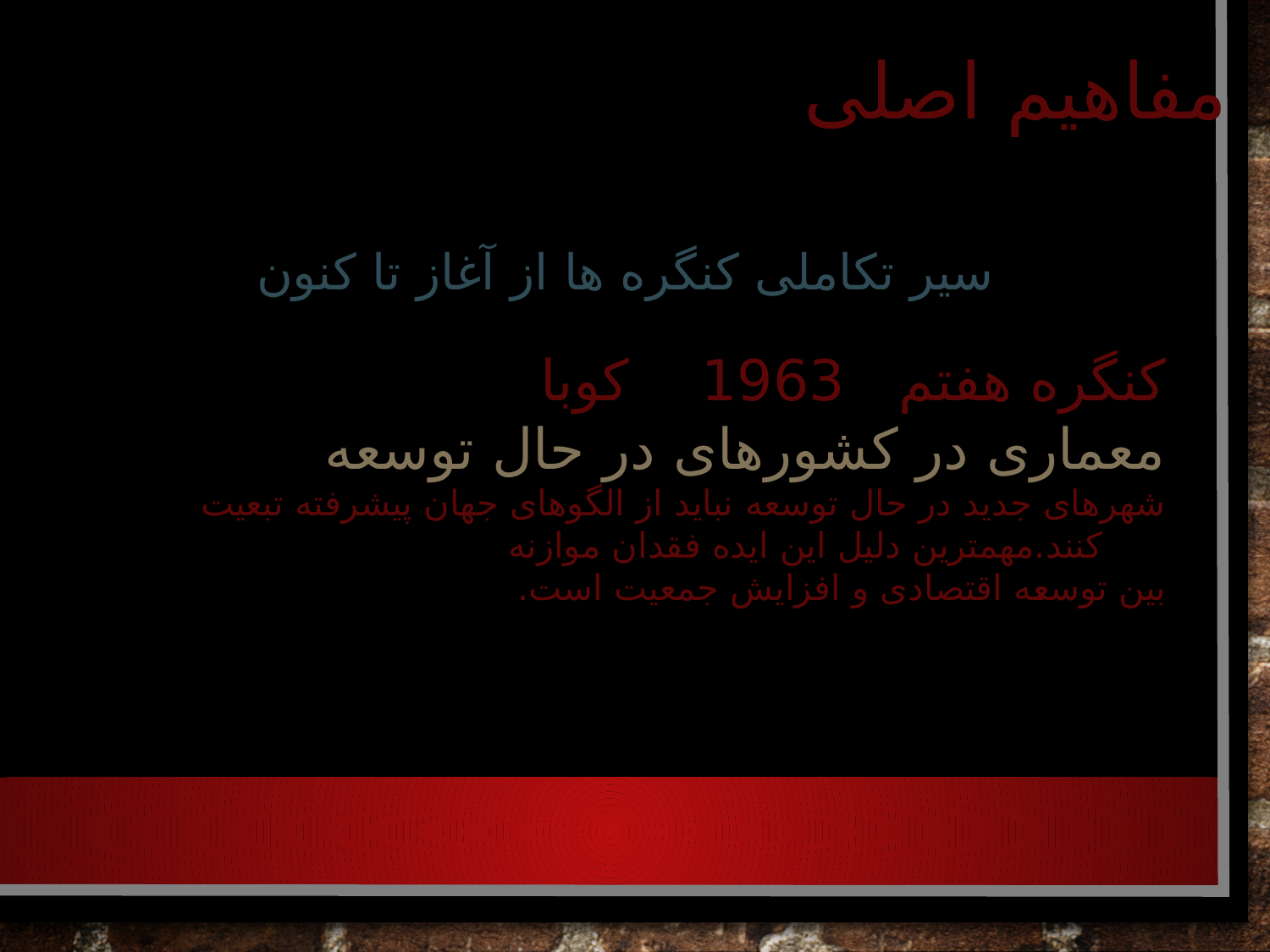

مفاهیم اصلی
#
سیر تکاملی کنگره ها از آغاز تا کنون

کنگره هفتم   1963    کوبا
معماری در کشورهای در حال توسعه
شهرهای جدید در حال توسعه نباید از الگوهای جهان پیشرفته تبعیت کنند.مهمترین دلیل این ایده فقدان موازنه
بین توسعه اقتصادی و افزایش جمعیت است.